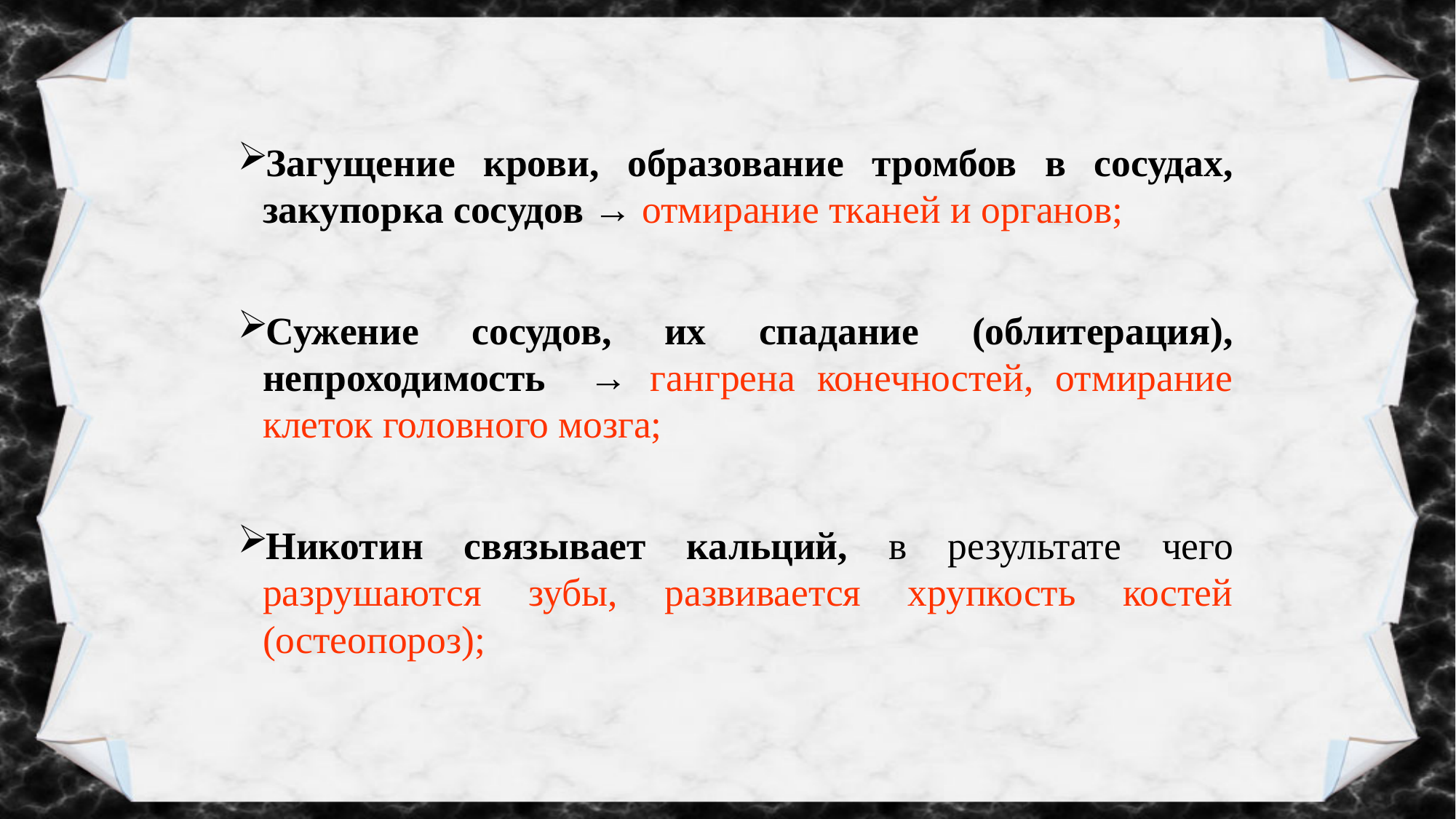

Загущение крови, образование тромбов в сосудах, закупорка сосудов → отмирание тканей и органов;

Сужение сосудов, их спадание (облитерация), непроходимость  → гангрена конечностей, отмирание клеток головного мозга;

Никотин связывает кальций, в результате чего разрушаются зубы, развивается хрупкость костей (остеопороз);